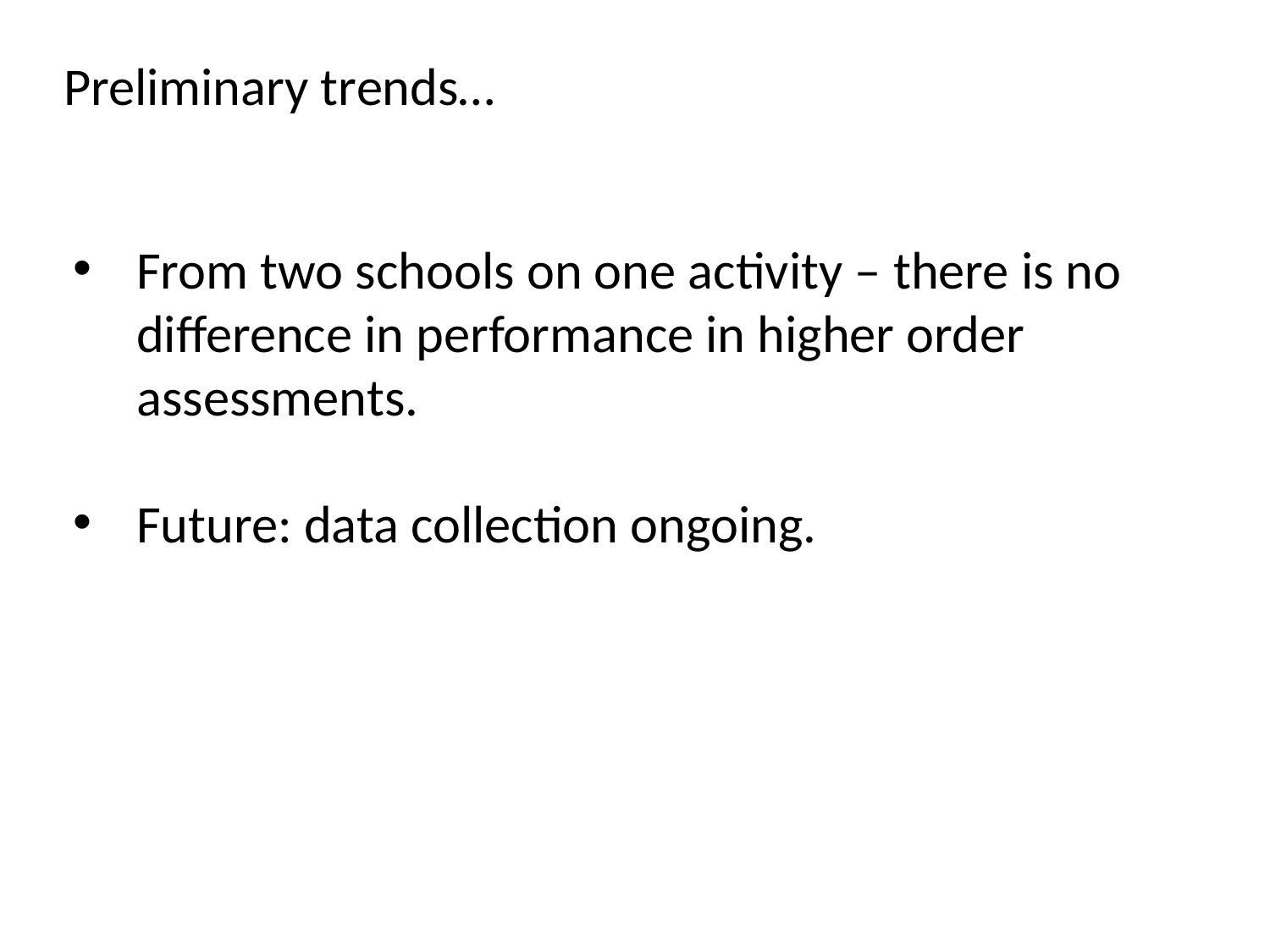

Preliminary trends…
From two schools on one activity – there is no difference in performance in higher order assessments.

Future: data collection ongoing.